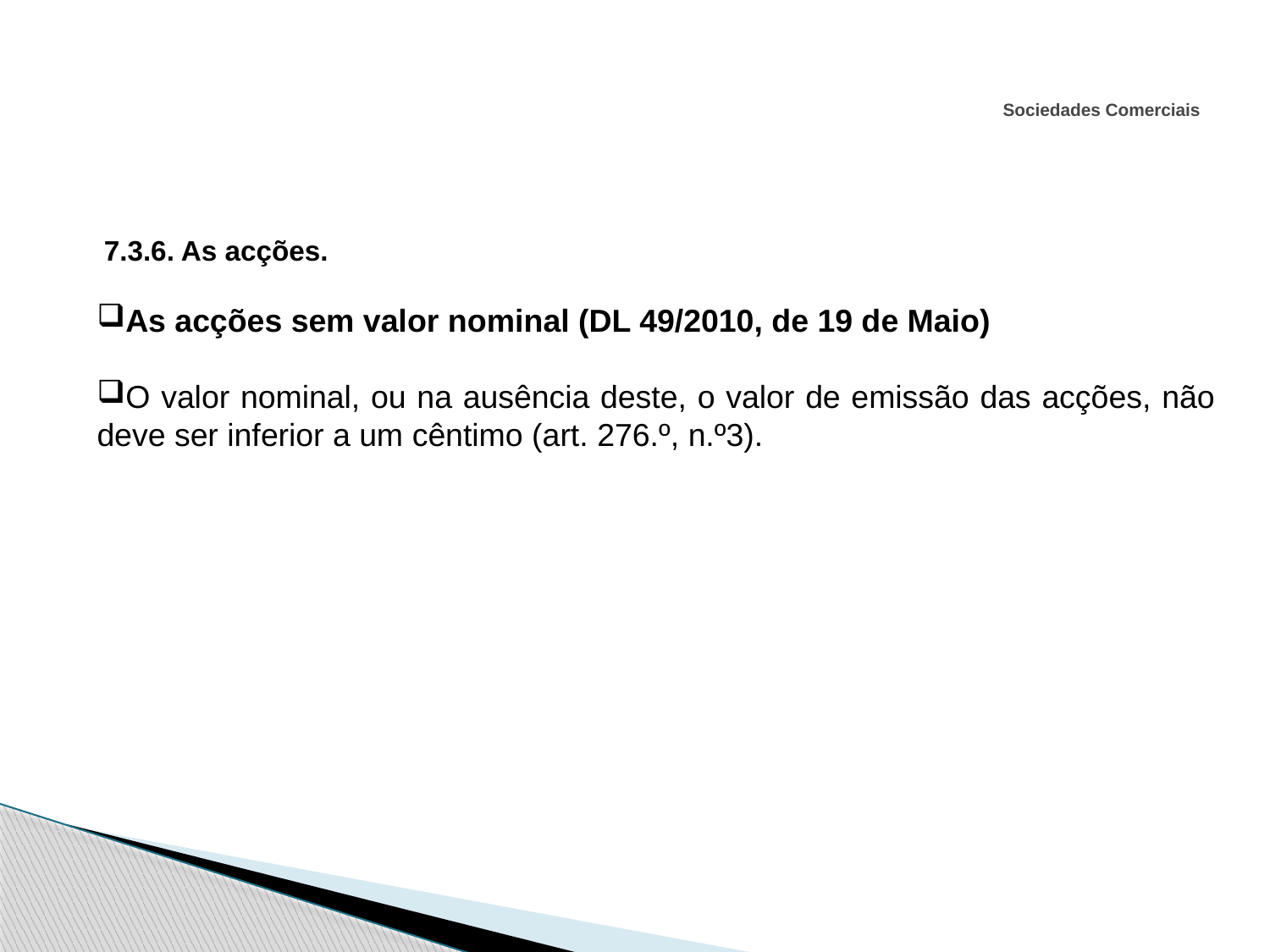

# Sociedades Comerciais
 7.3.6. As acções.

As acções sem valor nominal (DL 49/2010, de 19 de Maio)

O valor nominal, ou na ausência deste, o valor de emissão das acções, não deve ser inferior a um cêntimo (art. 276.º, n.º3).